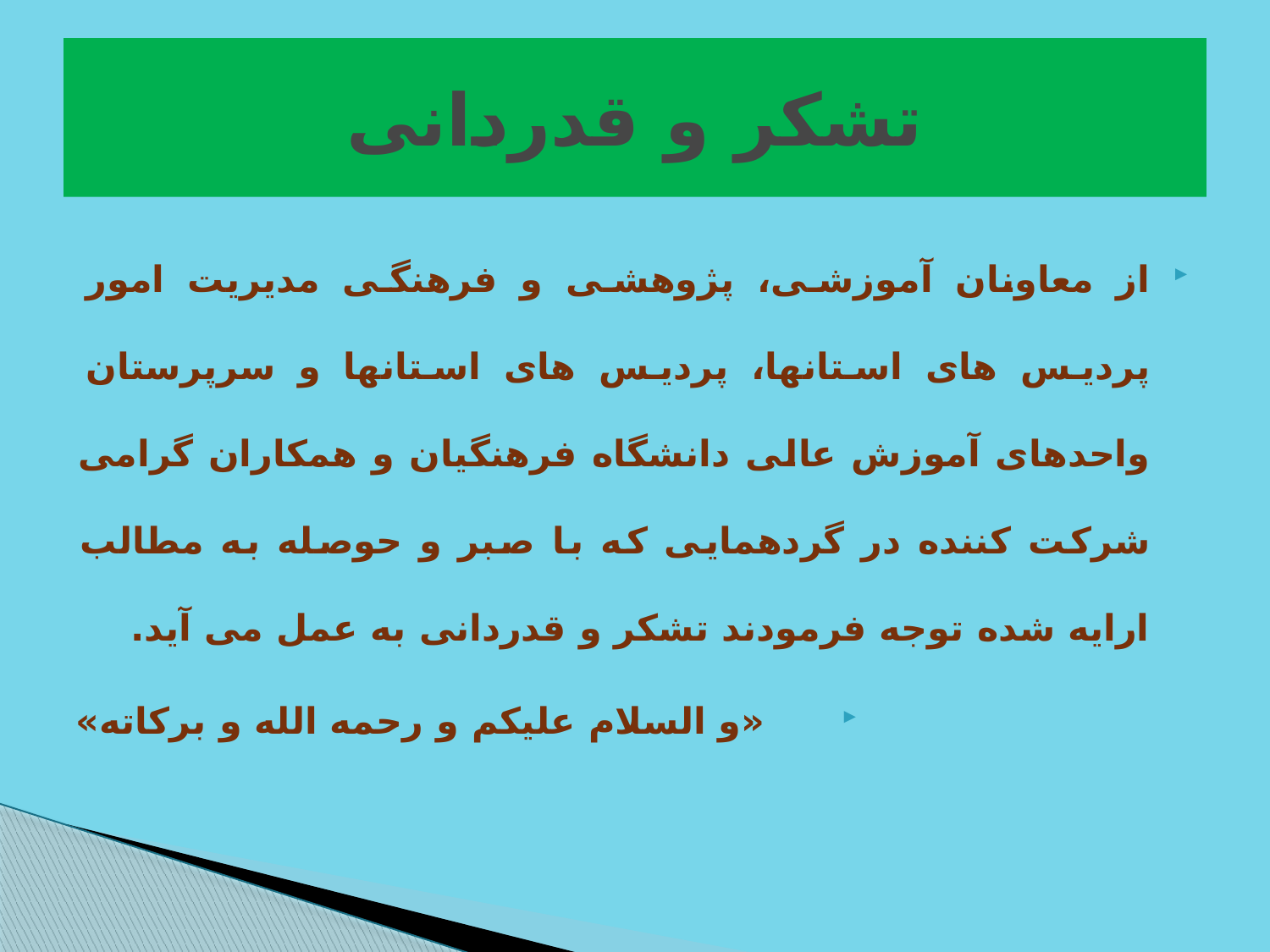

# تشکر و قدردانی
از معاونان آموزشی، پژوهشی و فرهنگی مدیریت امور پردیس های استانها، پردیس های استانها و سرپرستان واحدهای آموزش عالی دانشگاه فرهنگیان و همکاران گرامی شرکت کننده در گردهمایی که با صبر و حوصله به مطالب ارایه شده توجه فرمودند تشکر و قدردانی به عمل می آید.
«و السلام علیکم و رحمه الله و برکاته»